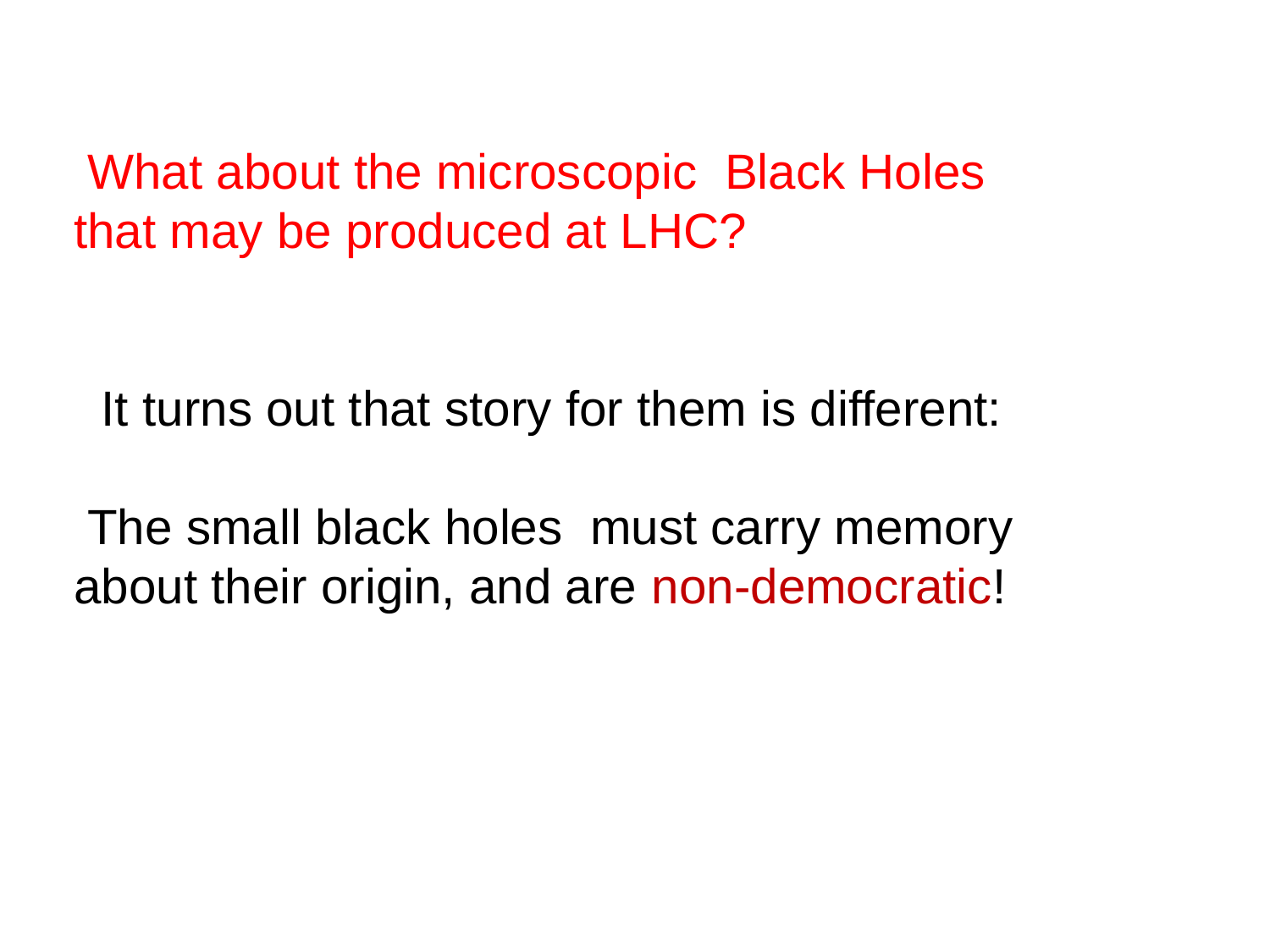

What about the microscopic  Black Holes
that may be produced at LHC?

  It turns out that story for them is different:

 The small black holes  must carry memory
about their origin, and are non-democratic!